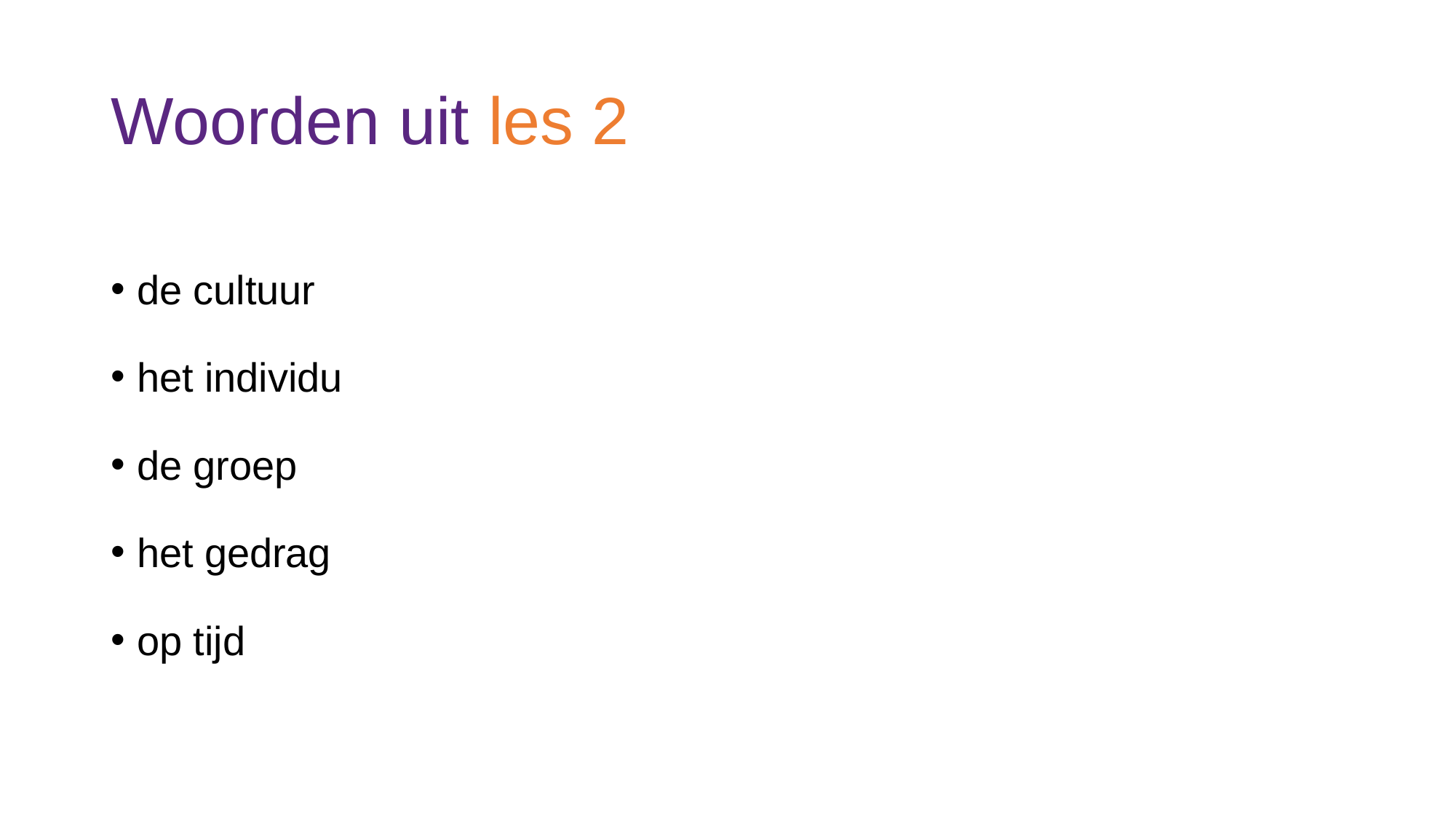

# Woorden uit les 2
de cultuur
het individu
de groep
het gedrag
op tijd